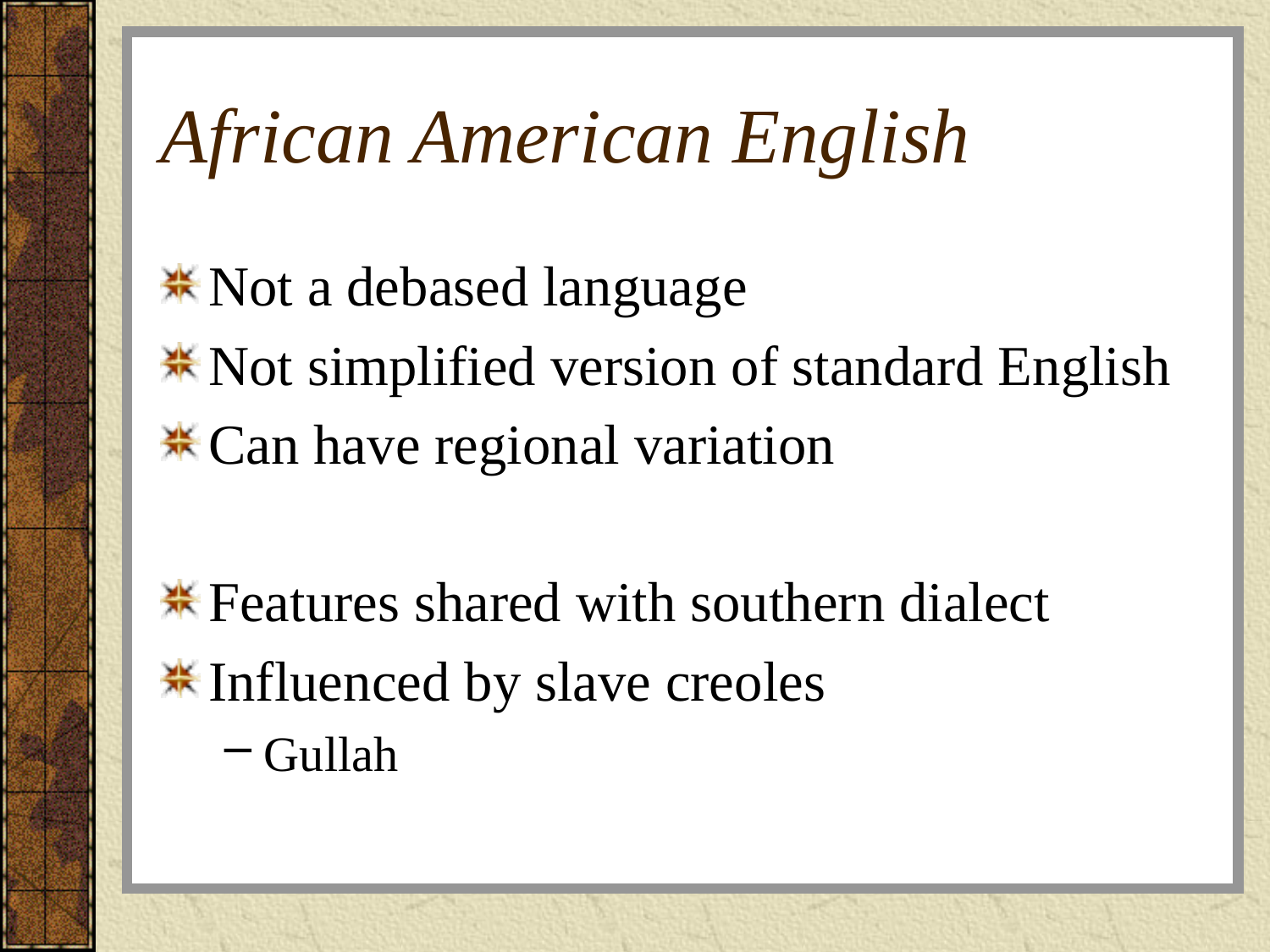

# African American English
Not a debased language
Not simplified version of standard English
Can have regional variation

Features shared with southern dialect
Influenced by slave creoles
Gullah